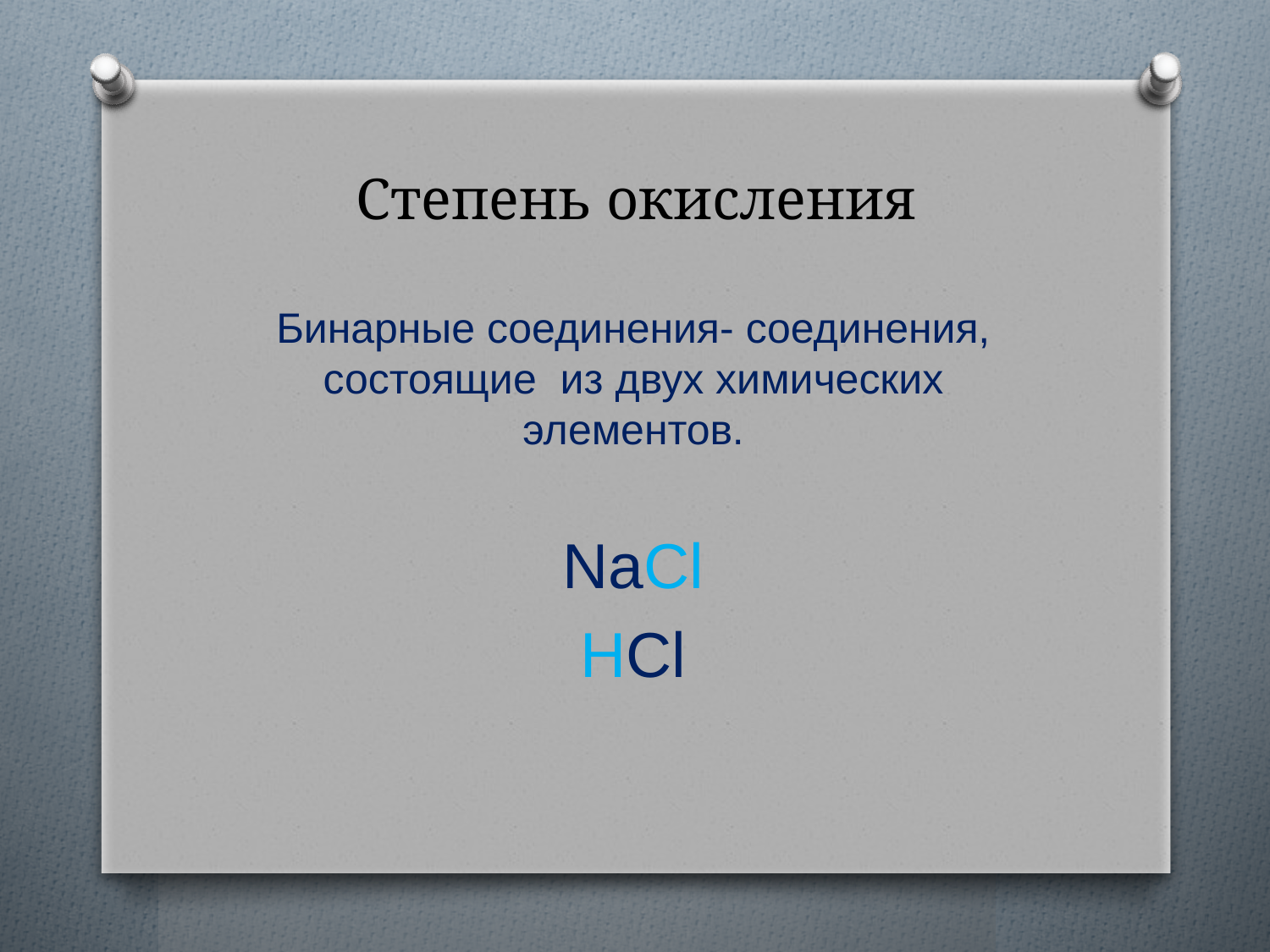

# Степень окисления
Бинарные соединения- соединения, состоящие  из двух химических элементов.

NaCl
HCl